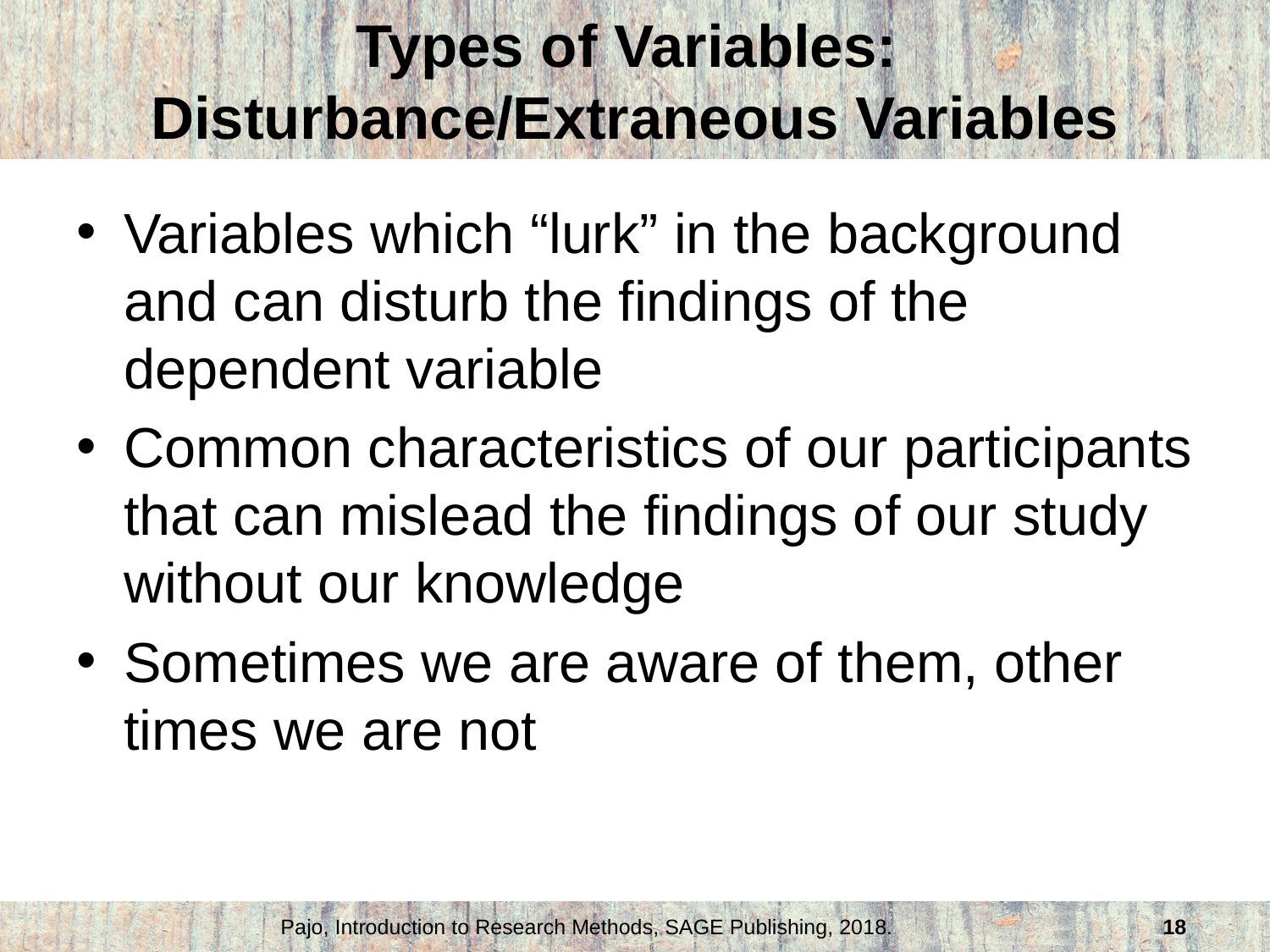

# Types of Variables: Disturbance/Extraneous Variables
Variables which “lurk” in the background and can disturb the findings of the dependent variable
Common characteristics of our participants that can mislead the findings of our study without our knowledge
Sometimes we are aware of them, other times we are not

Pajo, Introduction to Research Methods, SAGE Publishing, 2018.
18